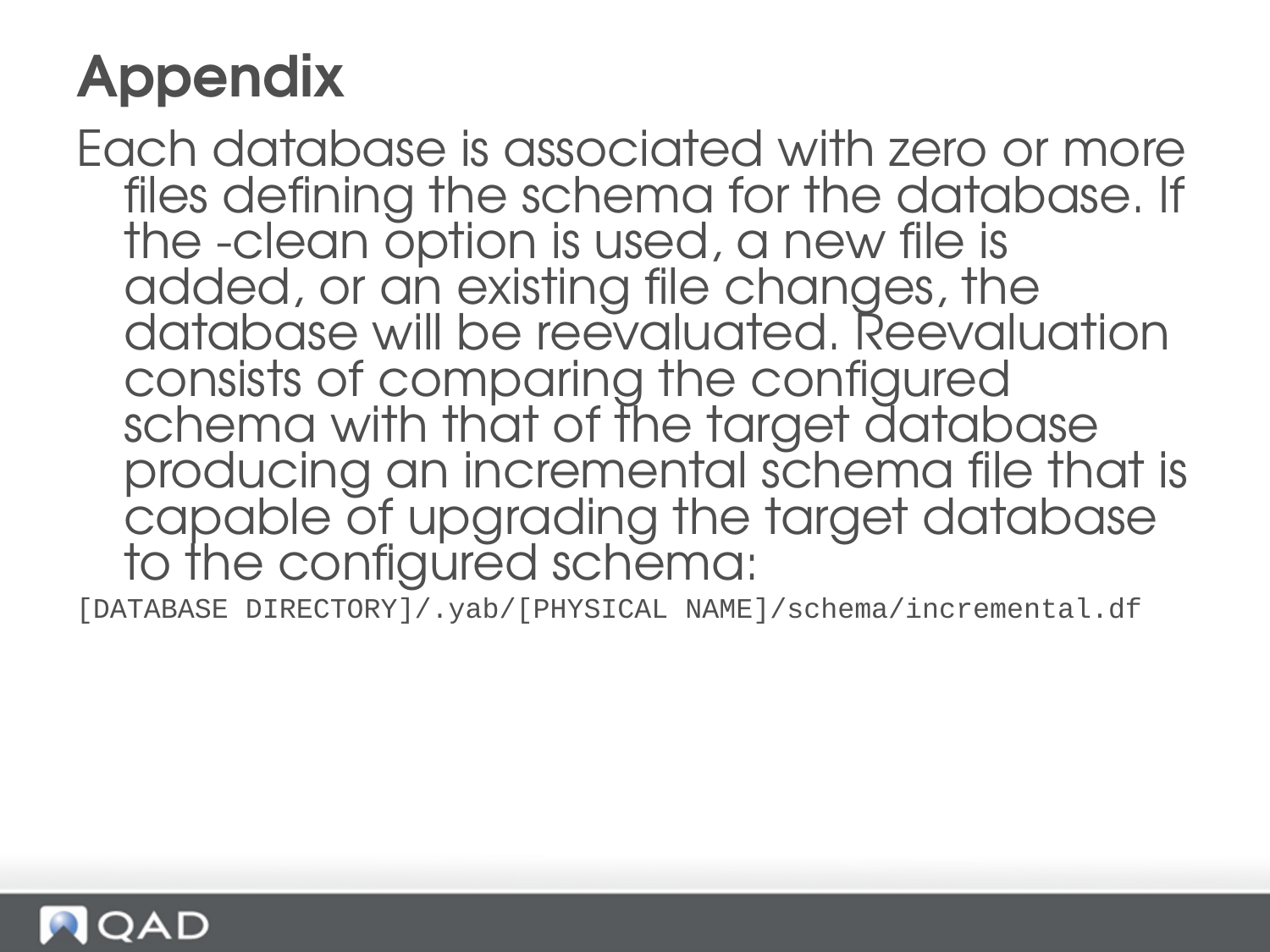

# Appendix
Each database is associated with zero or more files defining the schema for the database. If the -clean option is used, a new file is added, or an existing file changes, the database will be reevaluated. Reevaluation consists of comparing the configured schema with that of the target database producing an incremental schema file that is capable of upgrading the target database to the configured schema:
[DATABASE DIRECTORY]/.yab/[PHYSICAL NAME]/schema/incremental.df